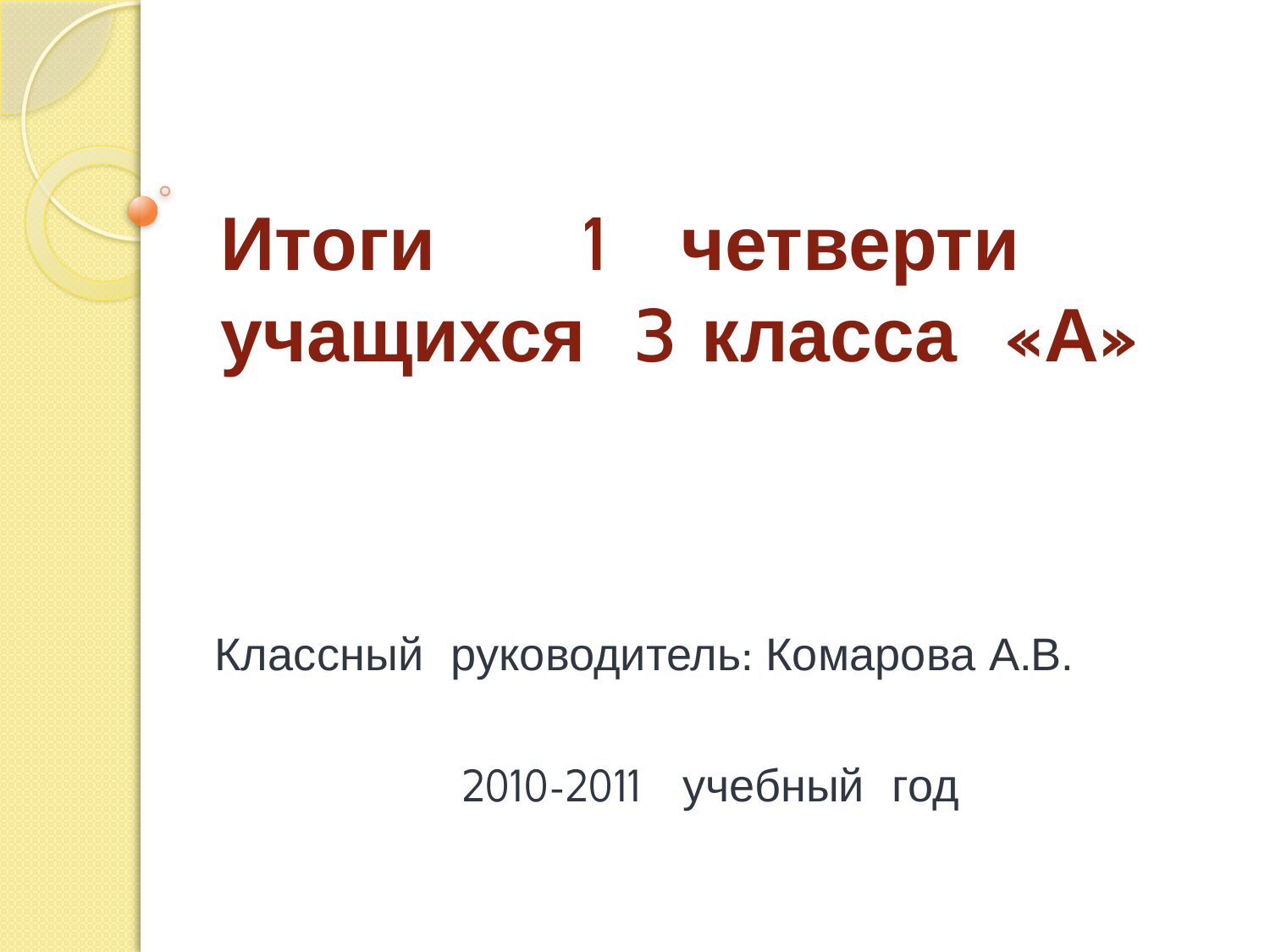

# Итоги      1   четверти учащихся  3 класса  «А»
Классный  руководитель: Комарова А.В.

                  2010-2011   учебный  год